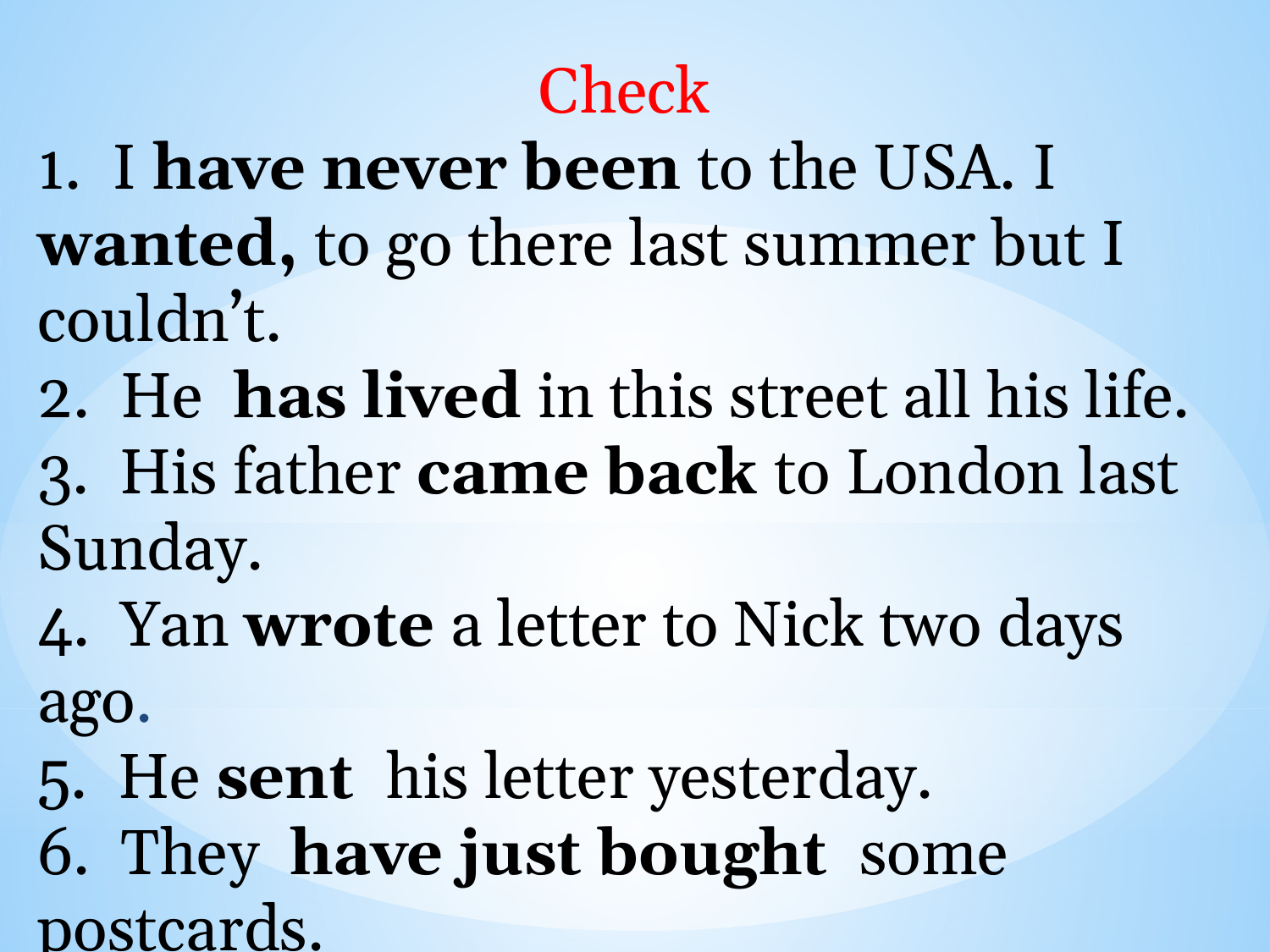

Check
1.  I have never been to the USA. I wanted, to go there last summer but I couldn’t.
2.  He  has lived in this street all his life.
3.  His father came back to London last Sunday.
4.  Yan wrote a letter to Nick two days ago.
5.  He sent  his letter yesterday.
6.  They  have just bought  some postcards.